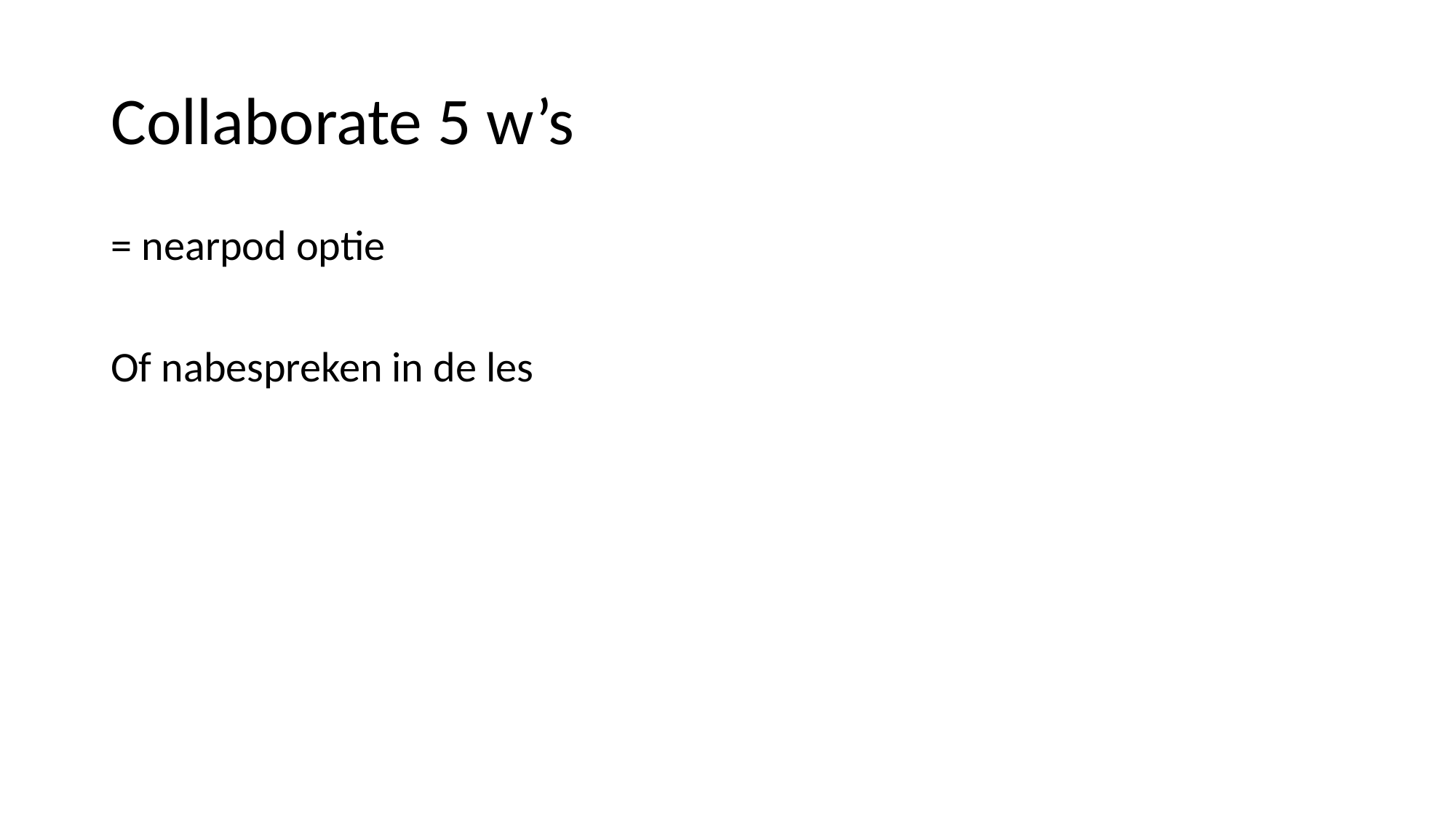

# Collaborate 5 w’s
= nearpod optie

Of nabespreken in de les